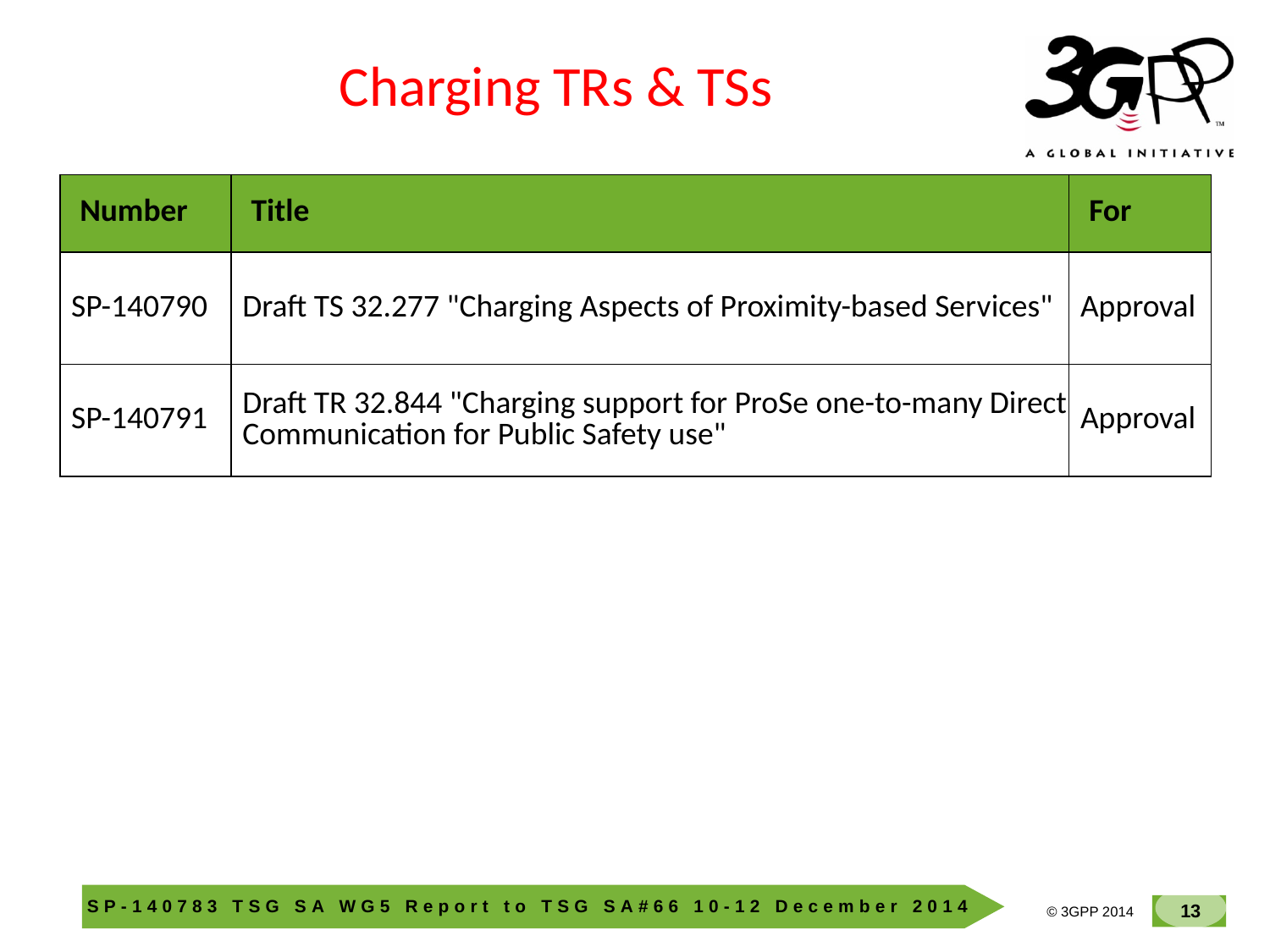

Charging TRs & TSs
| Number | Title | For |
| --- | --- | --- |
| SP-140790 | Draft TS 32.277 "Charging Aspects of Proximity-based Services" | Approval |
| SP-140791 | Draft TR 32.844 "Charging support for ProSe one-to-many Direct Communication for Public Safety use" | Approval |